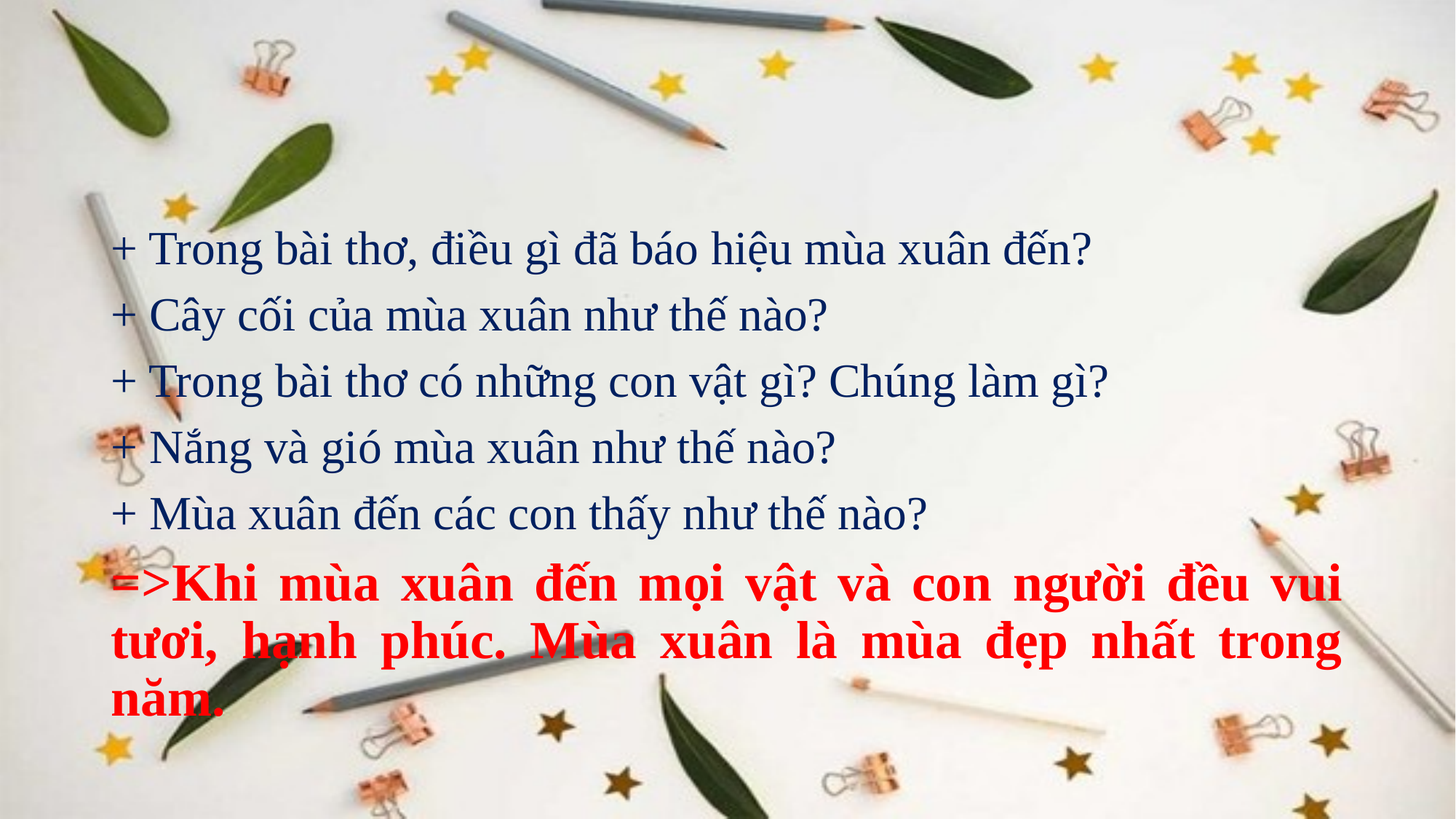

#
+ Trong bài thơ, điều gì đã báo hiệu mùa xuân đến?
+ Cây cối của mùa xuân như thế nào?
+ Trong bài thơ có những con vật gì? Chúng làm gì?
+ Nắng và gió mùa xuân như thế nào?
+ Mùa xuân đến các con thấy như thế nào?
=>Khi mùa xuân đến mọi vật và con người đều vui tươi, hạnh phúc. Mùa xuân là mùa đẹp nhất trong năm.